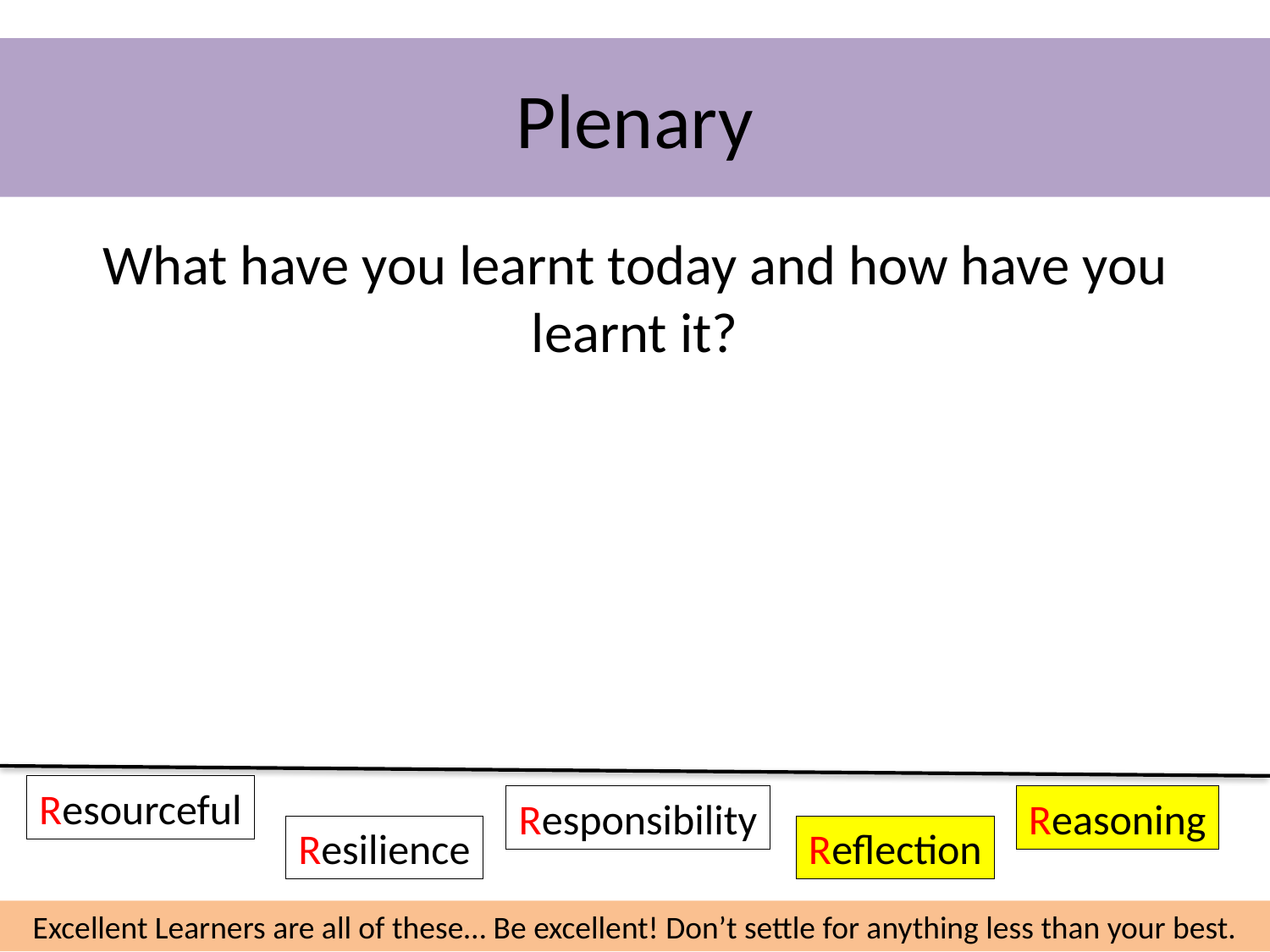

# Plenary
What have you learnt today and how have you learnt it?

Resourceful
Responsibility
Reasoning
Resilience
Reflection
Excellent Learners are all of these… Be excellent! Don’t settle for anything less than your best.